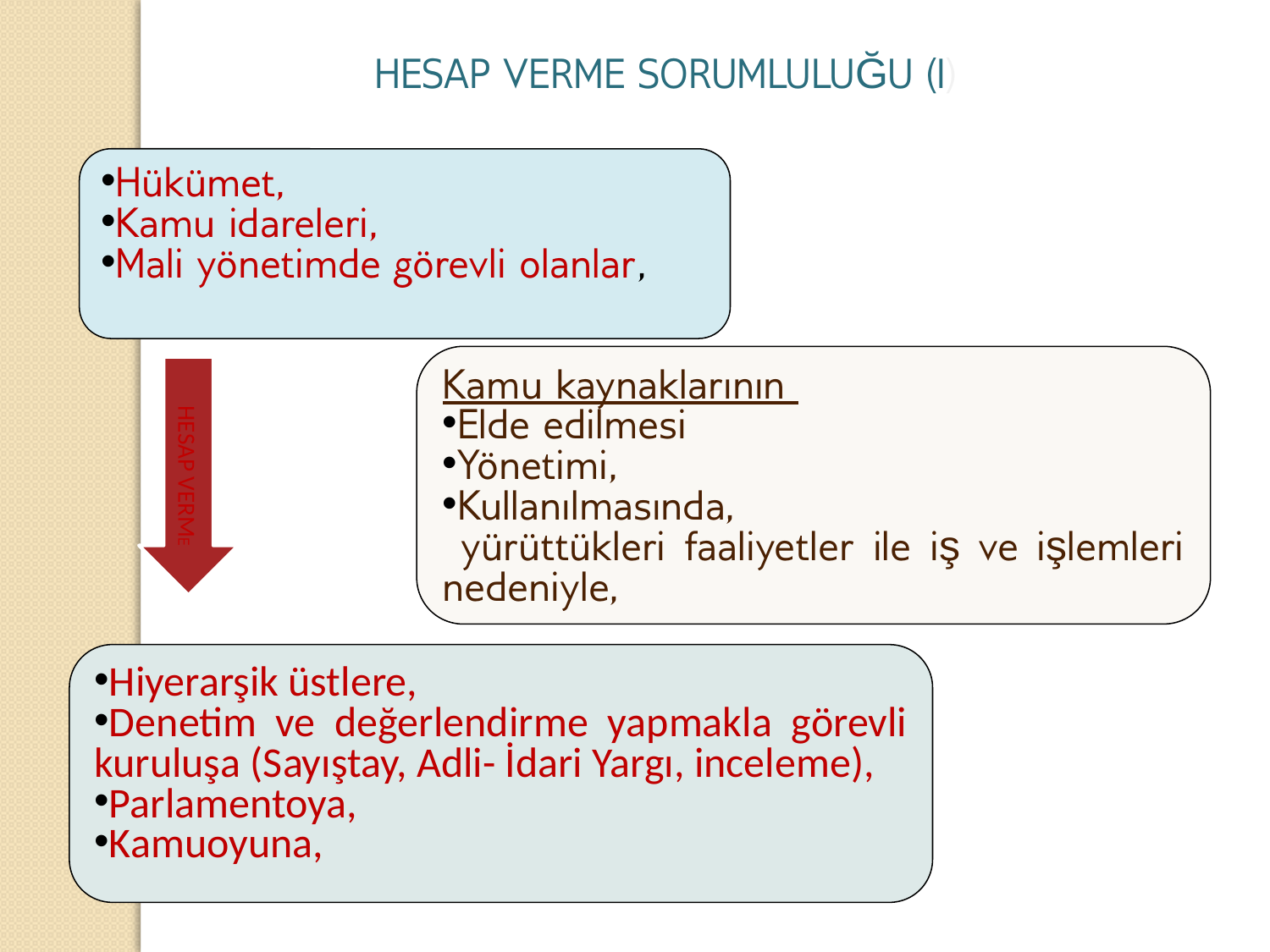

HESAP VERME SORUMLULUĞU (I)
Hükümet,
Kamu idareleri,
Mali yönetimde görevli olanlar,

HESAP VERME
Kamu kaynaklarının
Elde edilmesi
Yönetimi,
Kullanılmasında,
 yürüttükleri faaliyetler ile iş ve işlemleri nedeniyle,
Hiyerarşik üstlere,
Denetim ve değerlendirme yapmakla görevli kuruluşa (Sayıştay, Adli- İdari Yargı, inceleme),
Parlamentoya,
Kamuoyuna,